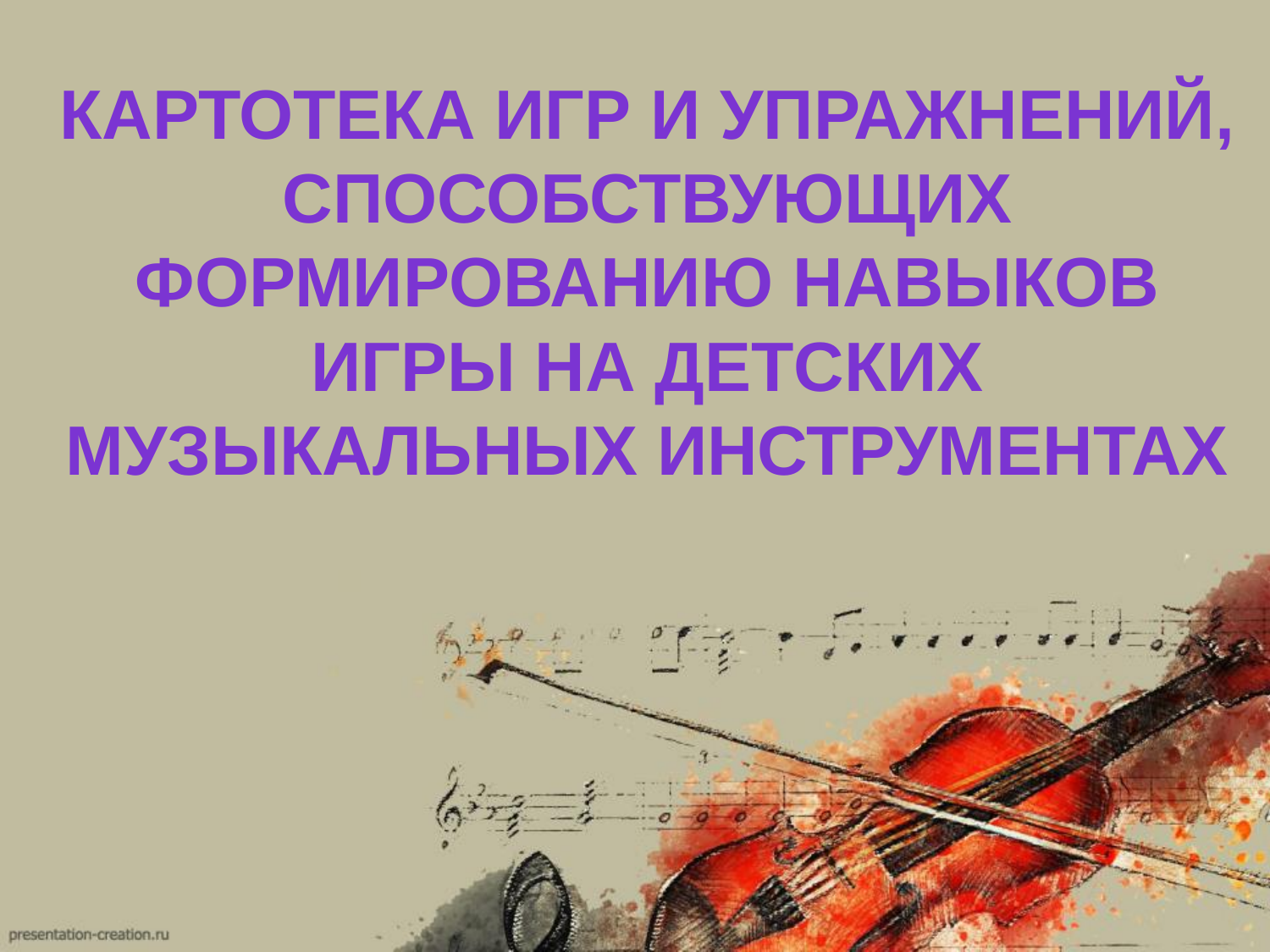

# Картотека игр и упражнений, способствующих формированию навыков игры на детских музыкальных инструментах